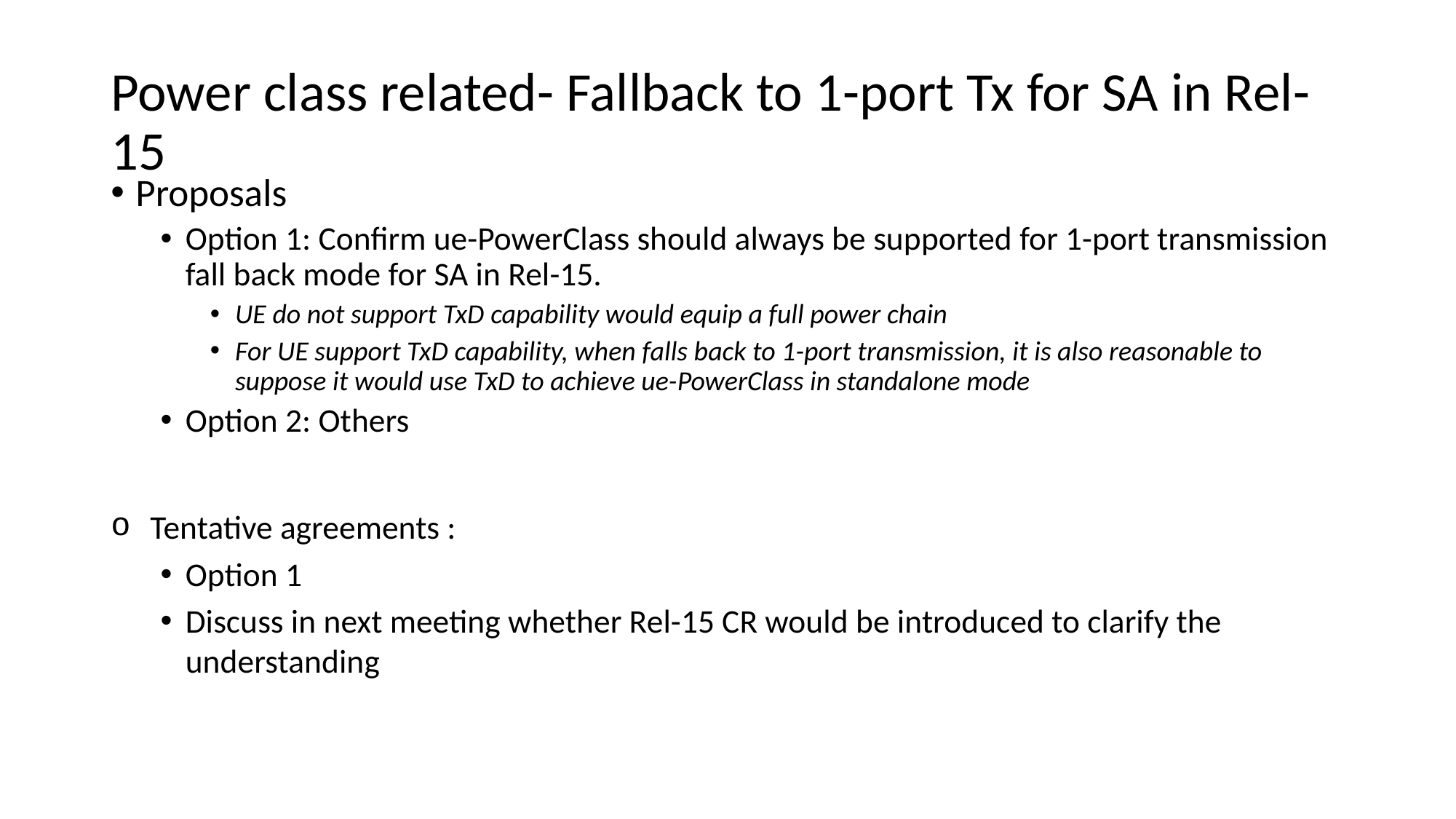

# Power class related- Fallback to 1-port Tx for SA in Rel-15
Proposals
Option 1: Confirm ue-PowerClass should always be supported for 1-port transmission fall back mode for SA in Rel-15.
UE do not support TxD capability would equip a full power chain
For UE support TxD capability, when falls back to 1-port transmission, it is also reasonable to suppose it would use TxD to achieve ue-PowerClass in standalone mode
Option 2: Others

Tentative agreements :
Option 1
Discuss in next meeting whether Rel-15 CR would be introduced to clarify the understanding